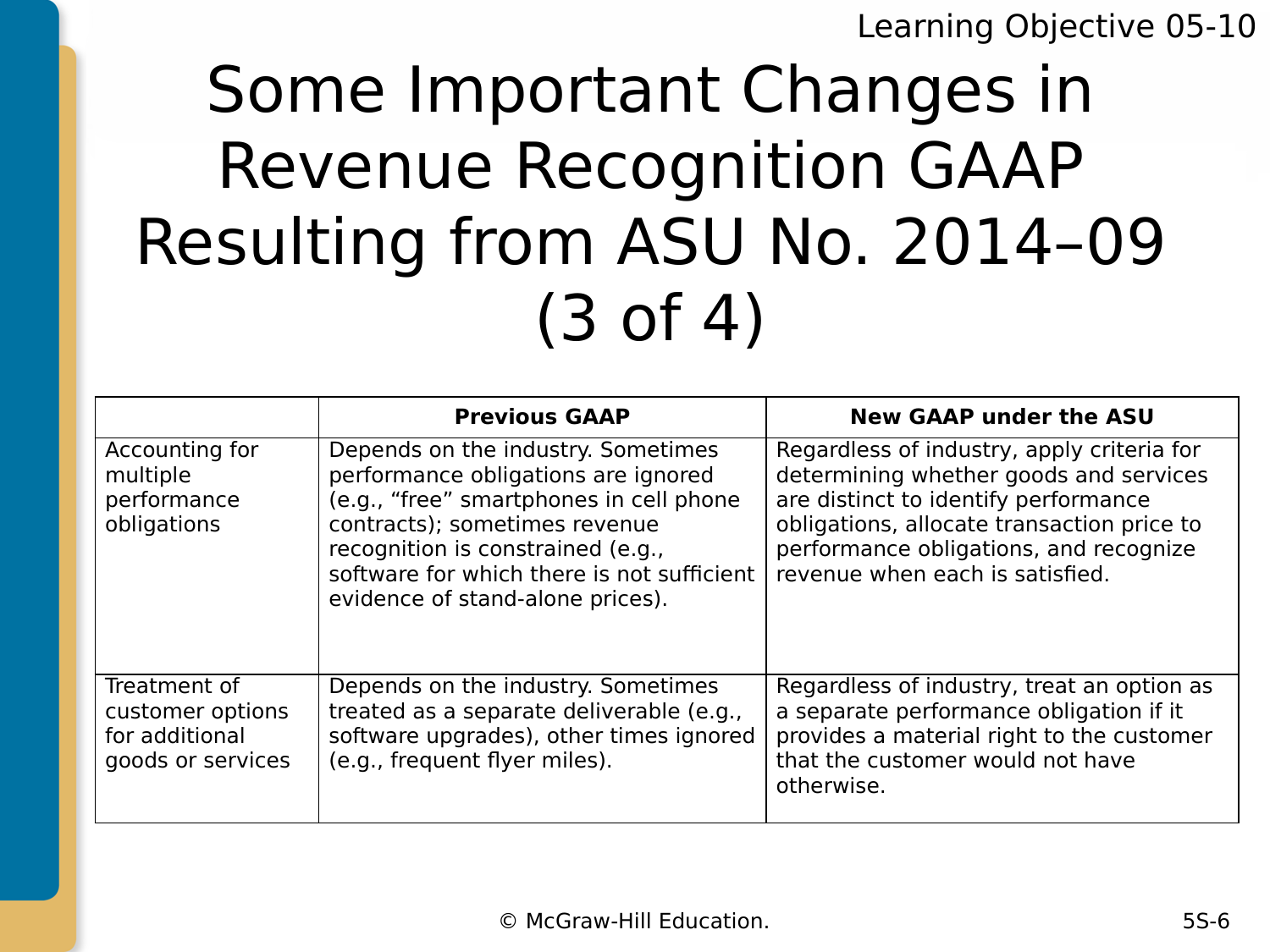

Learning Objective 05-10
# Some Important Changes in Revenue Recognition GAAP Resulting from ASU No. 2014–09 (3 of 4)
|  | Previous GAAP | New GAAP under the ASU |
| --- | --- | --- |
| Accounting for multiple performance obligations | Depends on the industry. Sometimes performance obligations are ignored (e.g., “free” smartphones in cell phone contracts); sometimes revenue recognition is constrained (e.g., software for which there is not sufficient evidence of stand-alone prices). | Regardless of industry, apply criteria for determining whether goods and services are distinct to identify performance obligations, allocate transaction price to performance obligations, and recognize revenue when each is satisfied. |
| Treatment of customer options for additional goods or services | Depends on the industry. Sometimes treated as a separate deliverable (e.g., software upgrades), other times ignored (e.g., frequent flyer miles). | Regardless of industry, treat an option as a separate performance obligation if it provides a material right to the customer that the customer would not have otherwise. |